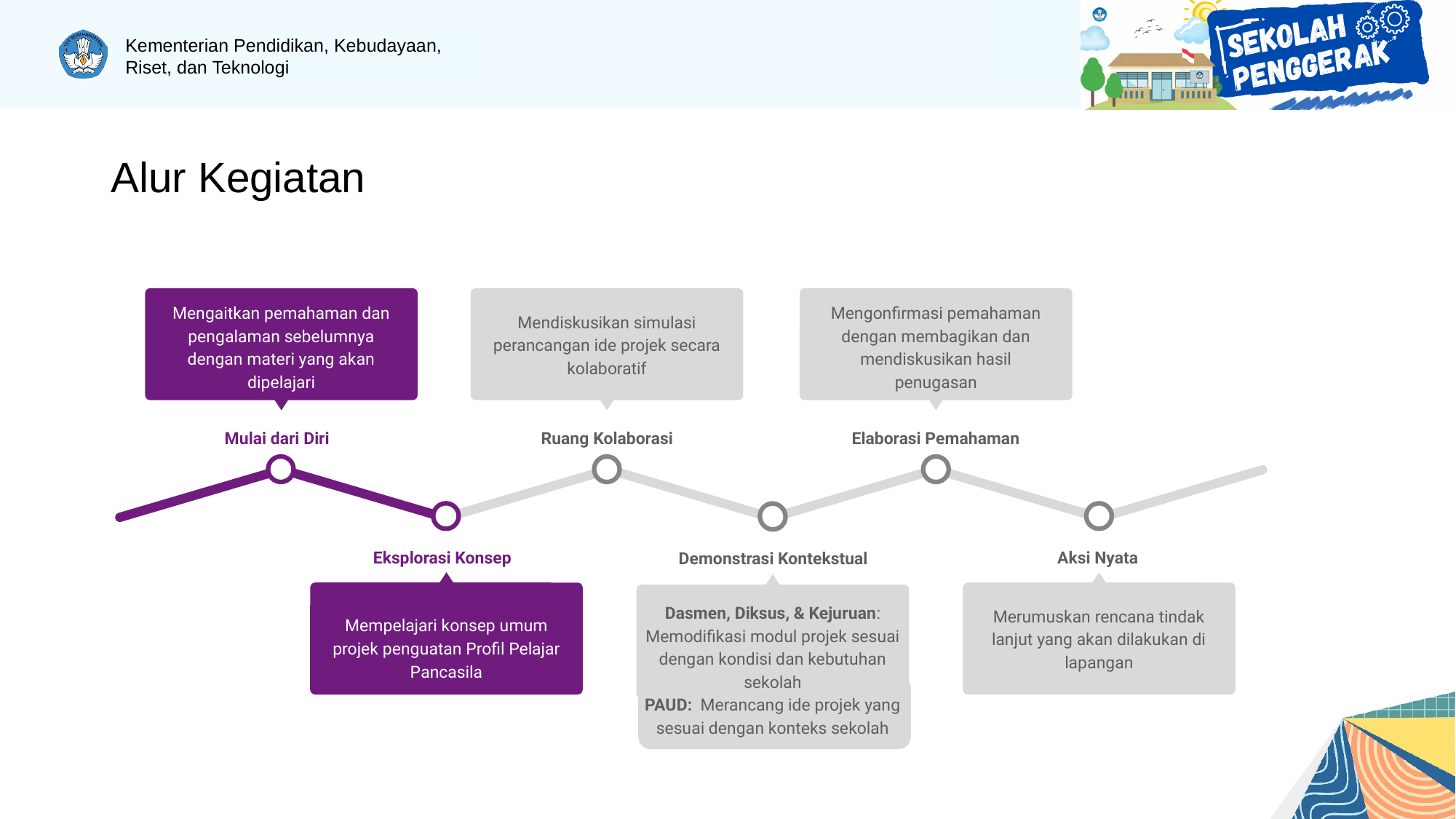

# Alur Kegiatan
Mengonfirmasi pemahaman dengan membagikan dan mendiskusikan hasil penugasan

Elaborasi Pemahaman

Mengaitkan pemahaman dan pengalaman sebelumnya dengan materi yang akan dipelajari

Mulai dari Diri

Mendiskusikan simulasi perancangan ide projek secara kolaboratif

Ruang Kolaborasi

Demonstrasi Kontekstual

Dasmen, Diksus, & Kejuruan: Memodifikasi modul projek sesuai dengan kondisi dan kebutuhan sekolah
PAUD:  Merancang ide projek yang sesuai dengan konteks sekolah

Eksplorasi Konsep

Mempelajari konsep umum projek penguatan Profil Pelajar Pancasila

Aksi Nyata

Merumuskan rencana tindak lanjut yang akan dilakukan di lapangan